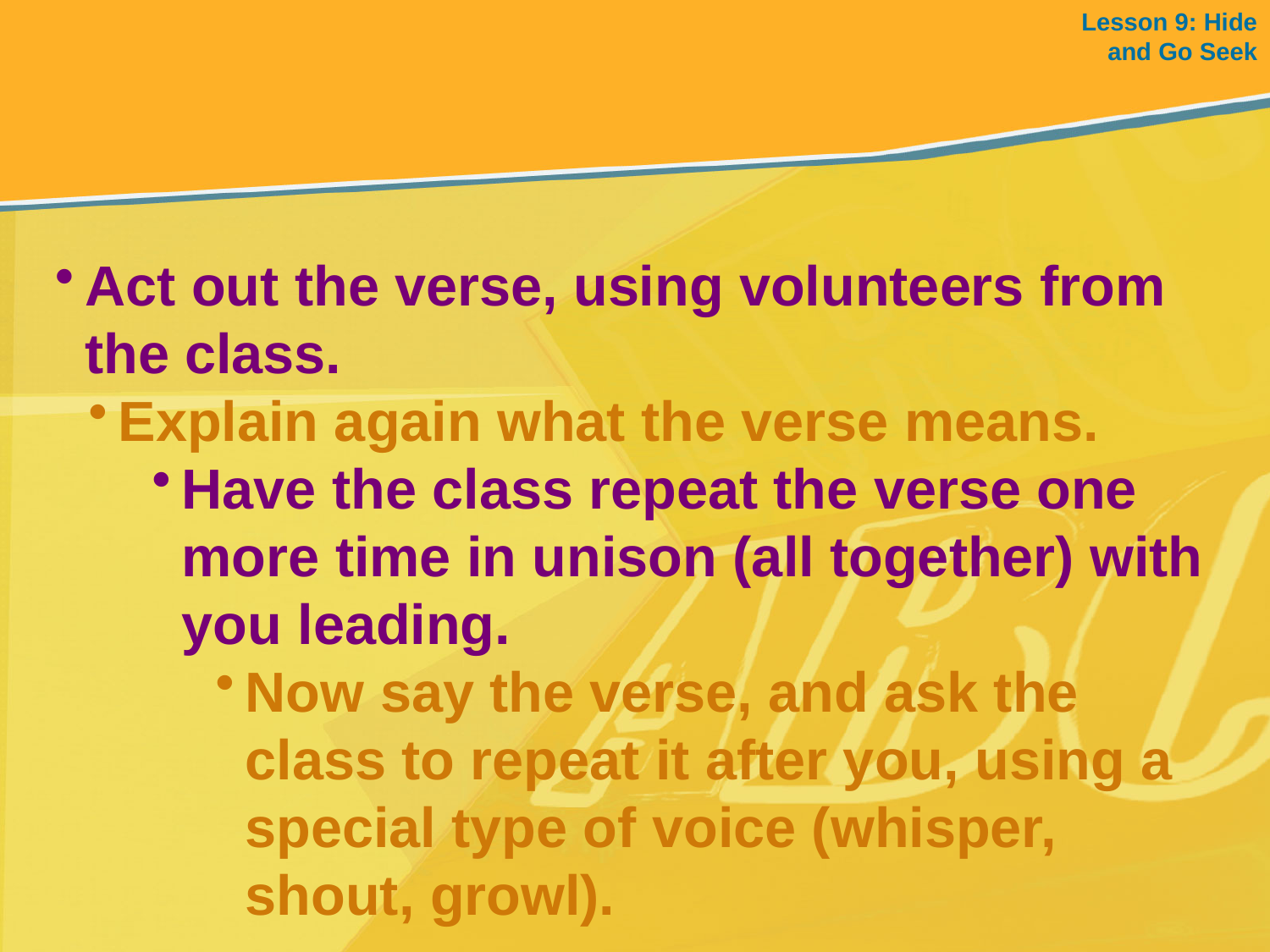

Lesson 9: Hide and Go Seek
Act out the verse, using volunteers from the class.
Explain again what the verse means.
Have the class repeat the verse one more time in unison (all together) with you leading.
Now say the verse, and ask the class to repeat it after you, using a special type of voice (whisper, shout, growl).